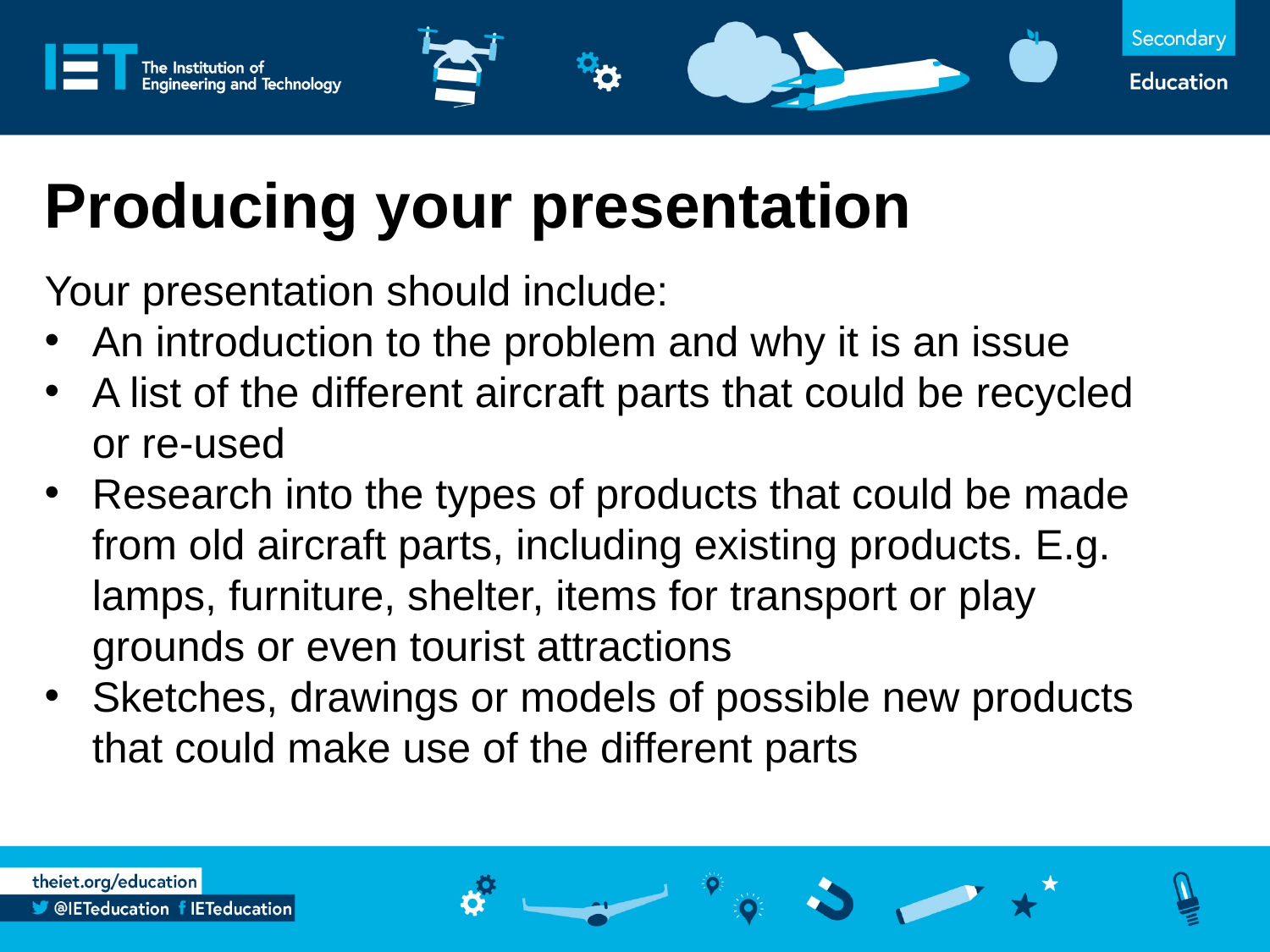

# Producing your presentation
Your presentation should include:
An introduction to the problem and why it is an issue
A list of the different aircraft parts that could be recycled or re-used
Research into the types of products that could be made from old aircraft parts, including existing products. E.g. lamps, furniture, shelter, items for transport or play grounds or even tourist attractions
Sketches, drawings or models of possible new products that could make use of the different parts